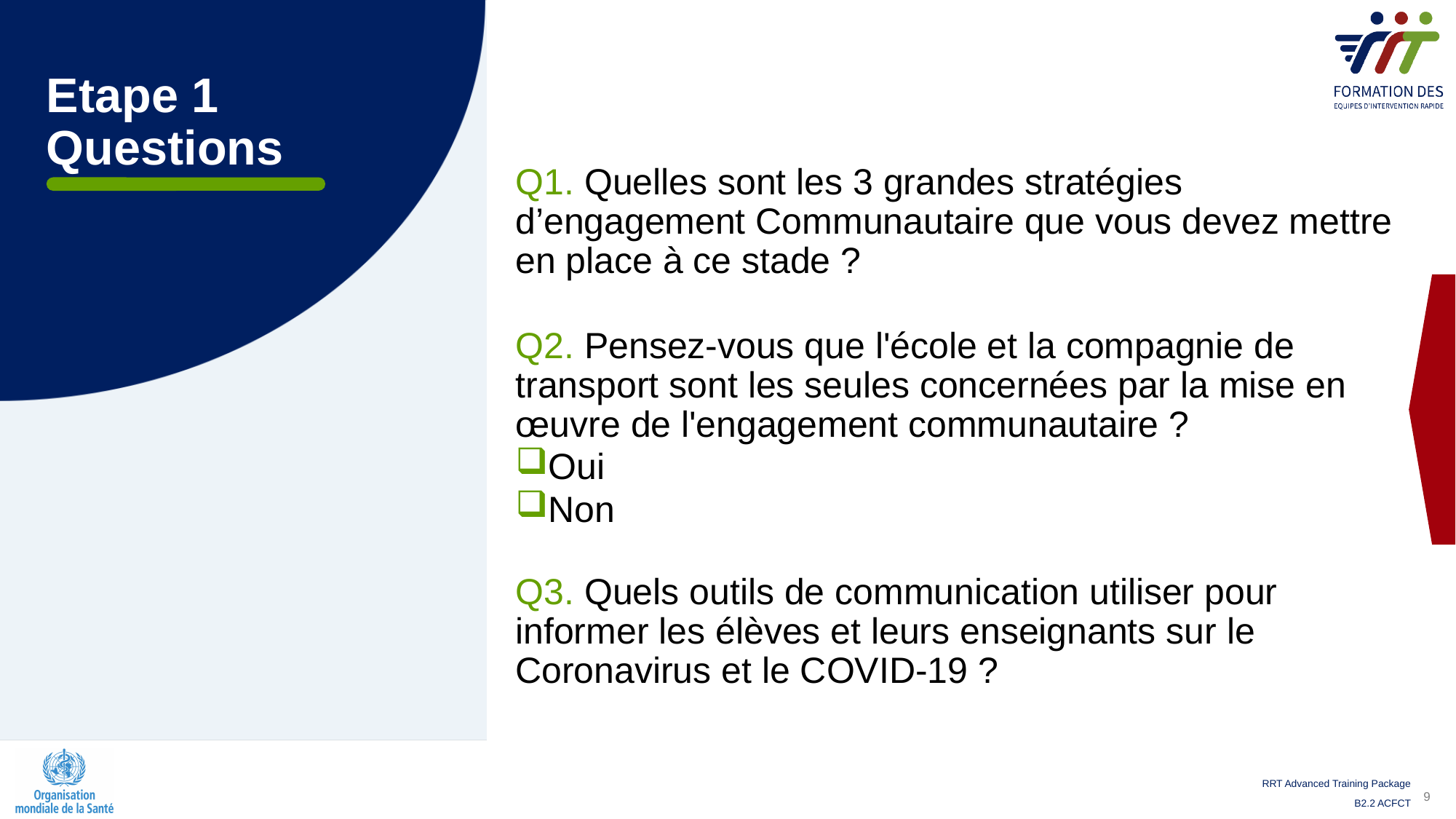

Etape 1  Questions
Q1. Quelles sont les 3 grandes stratégies  d’engagement Communautaire que vous devez mettre en place à ce stade ?

Q2. Pensez-vous que l'école et la compagnie de transport sont les seules concernées par la mise en œuvre de l'engagement communautaire ?
Oui
Non

Q3. Quels outils de communication utiliser pour informer les élèves et leurs enseignants sur le Coronavirus et le COVID-19 ?